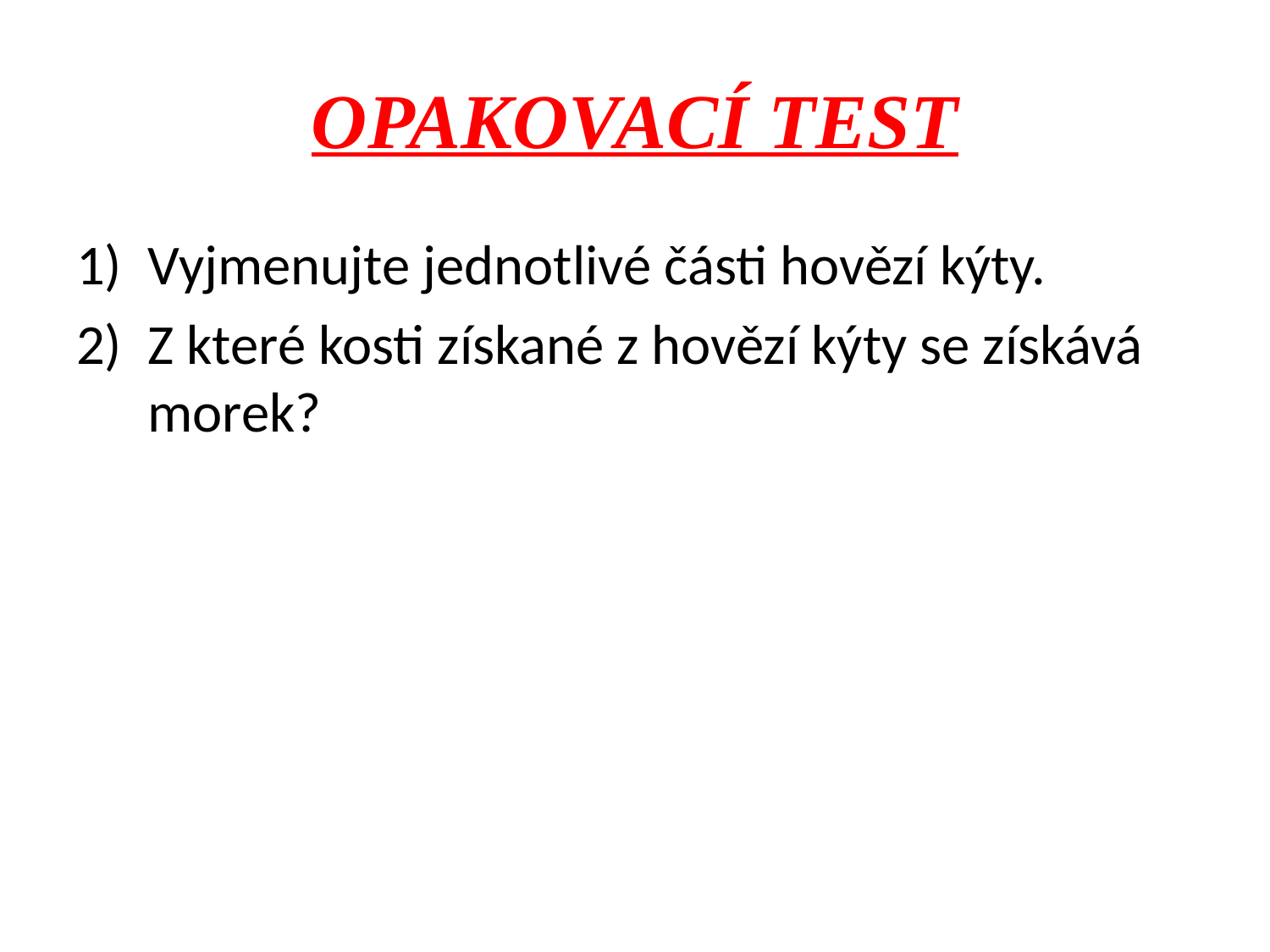

# OPAKOVACÍ TEST
Vyjmenujte jednotlivé části hovězí kýty.
Z které kosti získané z hovězí kýty se získává morek?